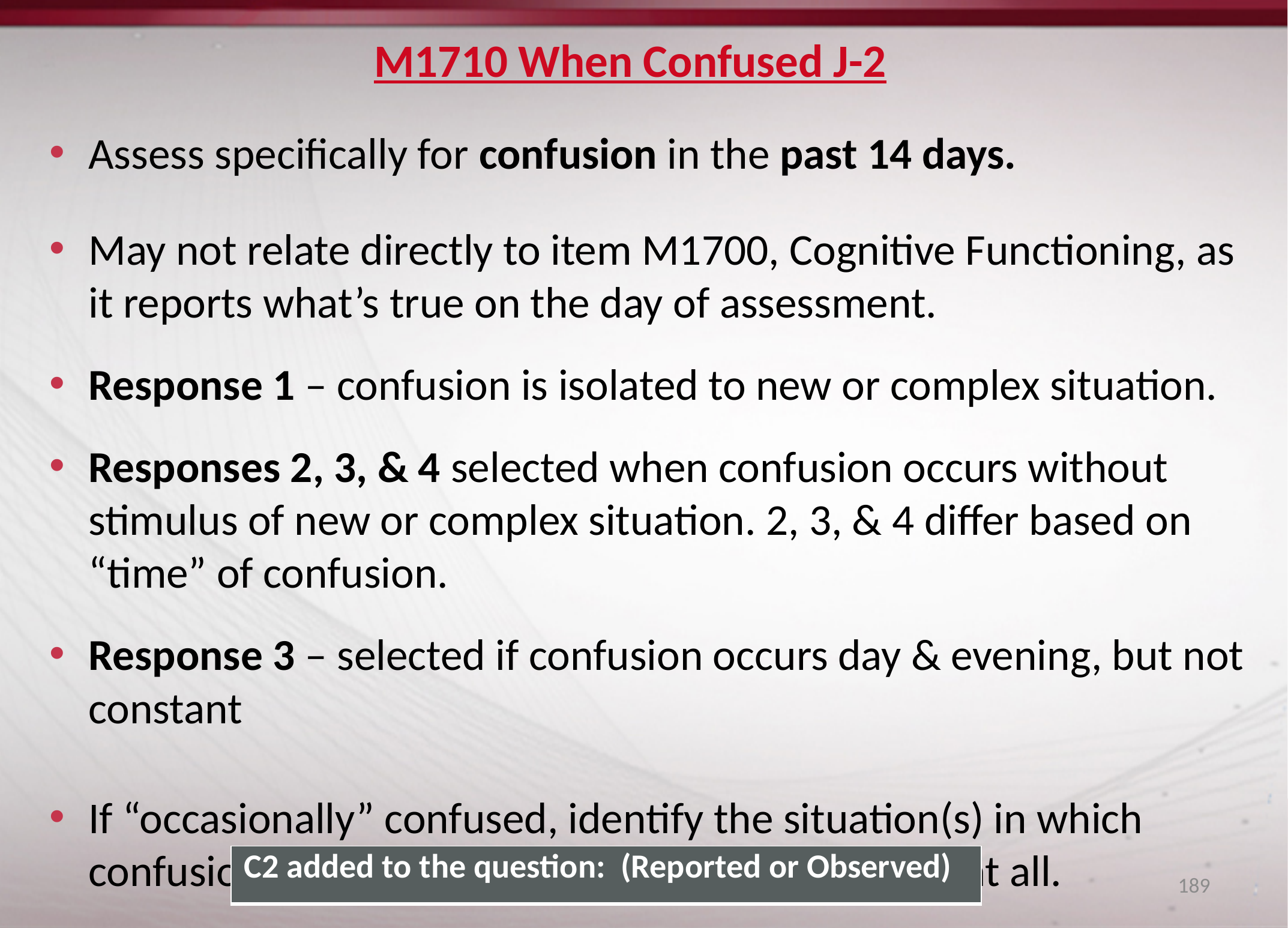

# M1710 When Confused J-2
Assess specifically for confusion in the past 14 days.

May not relate directly to item M1700, Cognitive Functioning, as it reports what’s true on the day of assessment.

Response 1 – confusion is isolated to new or complex situation.

Responses 2, 3, & 4 selected when confusion occurs without stimulus of new or complex situation. 2, 3, & 4 differ based on “time” of confusion.

Response 3 – selected if confusion occurs day & evening, but not constant

If “occasionally” confused, identify the situation(s) in which confusion has occurred within the last 14 days, if at all.

| C2 added to the question: (Reported or Observed) |
| --- |
189